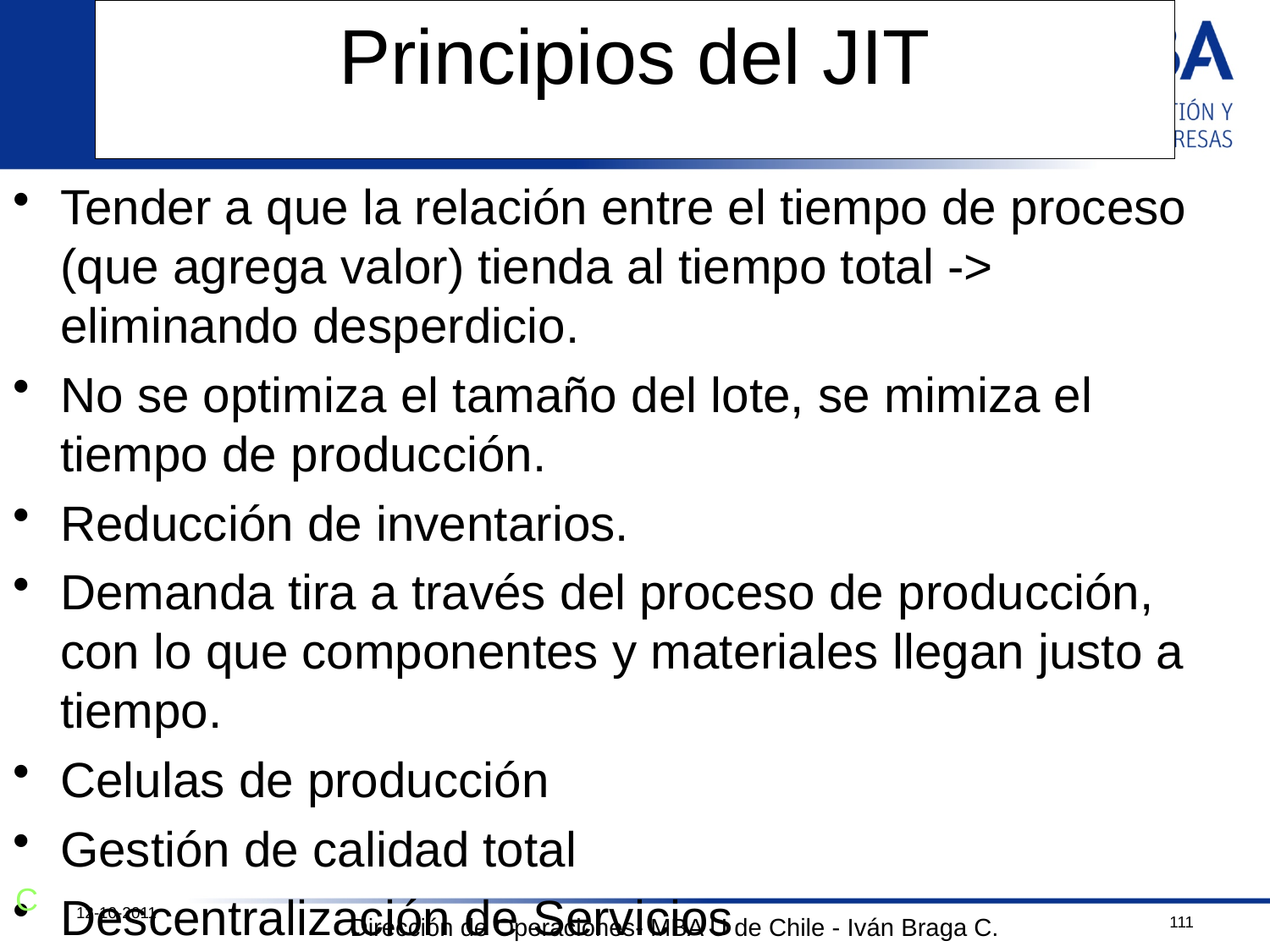

# Principios del JIT
Tender a que la relación entre el tiempo de proceso (que agrega valor) tienda al tiempo total -> eliminando desperdicio.
No se optimiza el tamaño del lote, se mimiza el tiempo de producción.
Reducción de inventarios.
Demanda tira a través del proceso de producción, con lo que componentes y materiales llegan justo a tiempo.
Celulas de producción
Gestión de calidad total
Descentralización de Servicios
C
12-10-2011

111